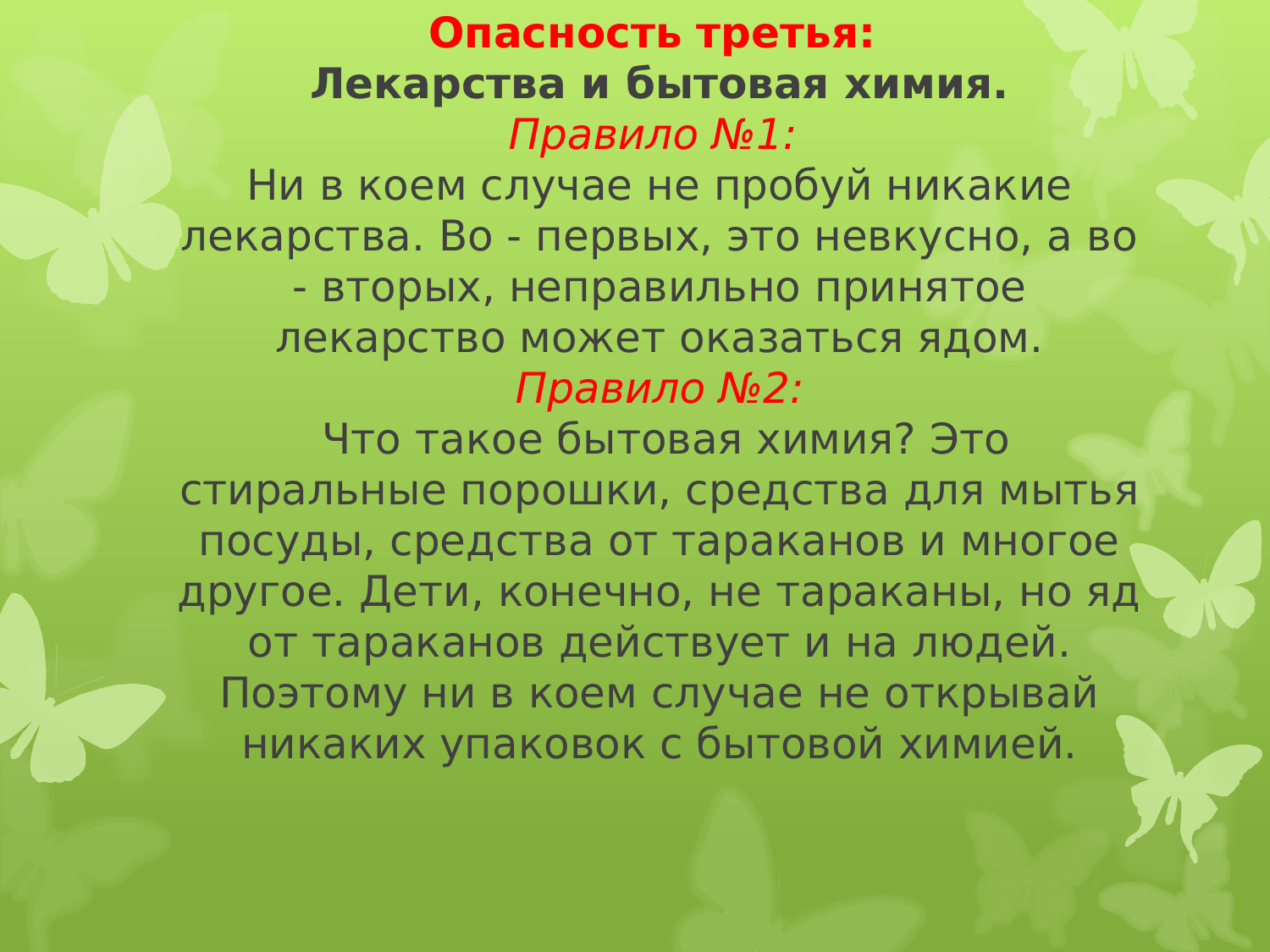

# Опасность третья: Лекарства и бытовая химия. Правило №1:  Ни в коем случае не пробуй никакие лекарства. Во - первых, это невкусно, а во - вторых, неправильно принятое лекарство может оказаться ядом. Правило №2:  Что такое бытовая химия? Это стиральные порошки, средства для мытья посуды, средства от тараканов и многое другое. Дети, конечно, не тараканы, но яд от тараканов действует и на людей. Поэтому ни в коем случае не открывай никаких упаковок с бытовой химией.